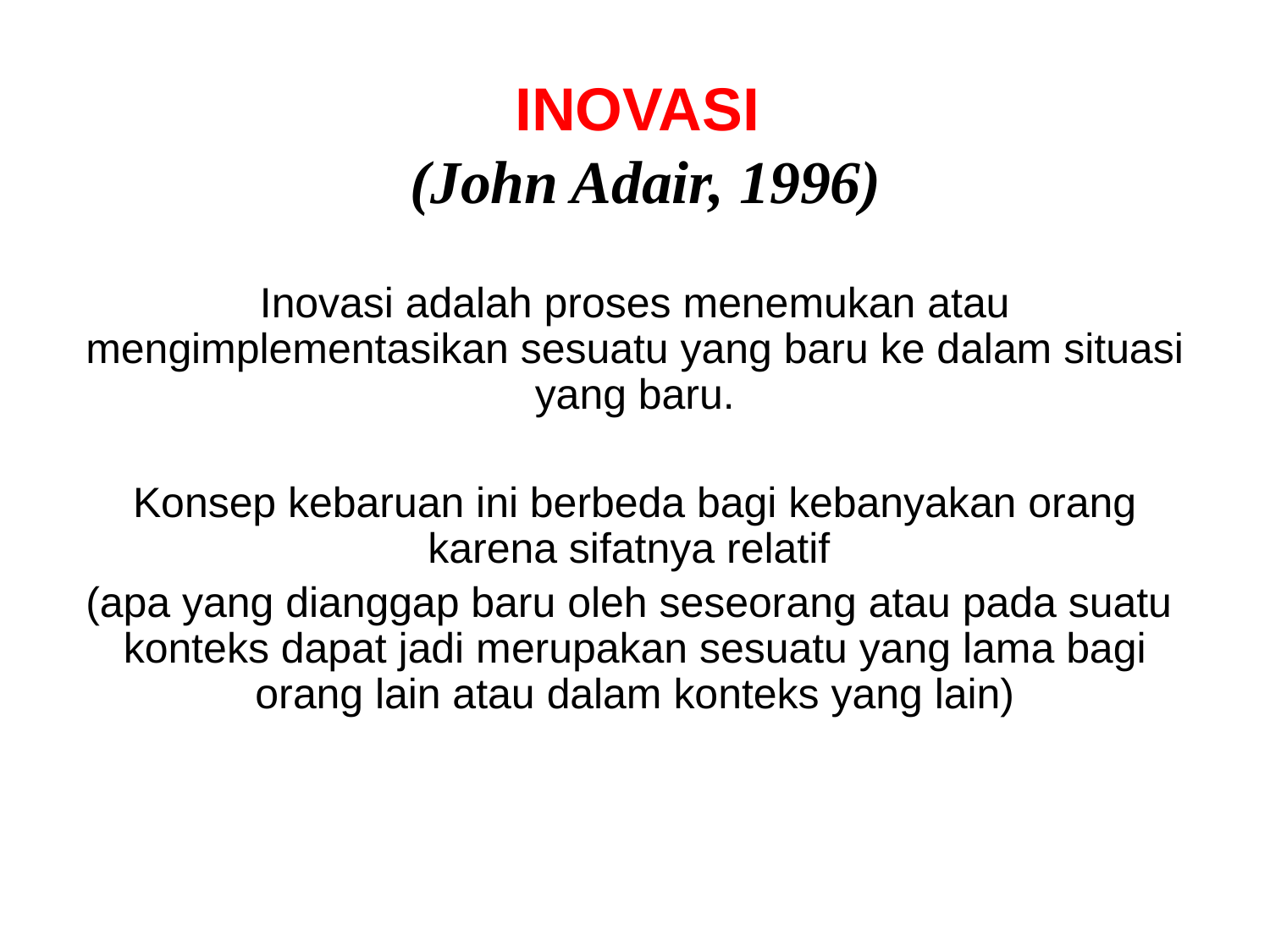

# INOVASI (John Adair, 1996)
Inovasi adalah proses menemukan atau mengimplementasikan sesuatu yang baru ke dalam situasi yang baru.

Konsep kebaruan ini berbeda bagi kebanyakan orang karena sifatnya relatif
(apa yang dianggap baru oleh seseorang atau pada suatu  konteks dapat jadi merupakan sesuatu yang lama bagi orang lain atau dalam konteks yang lain)